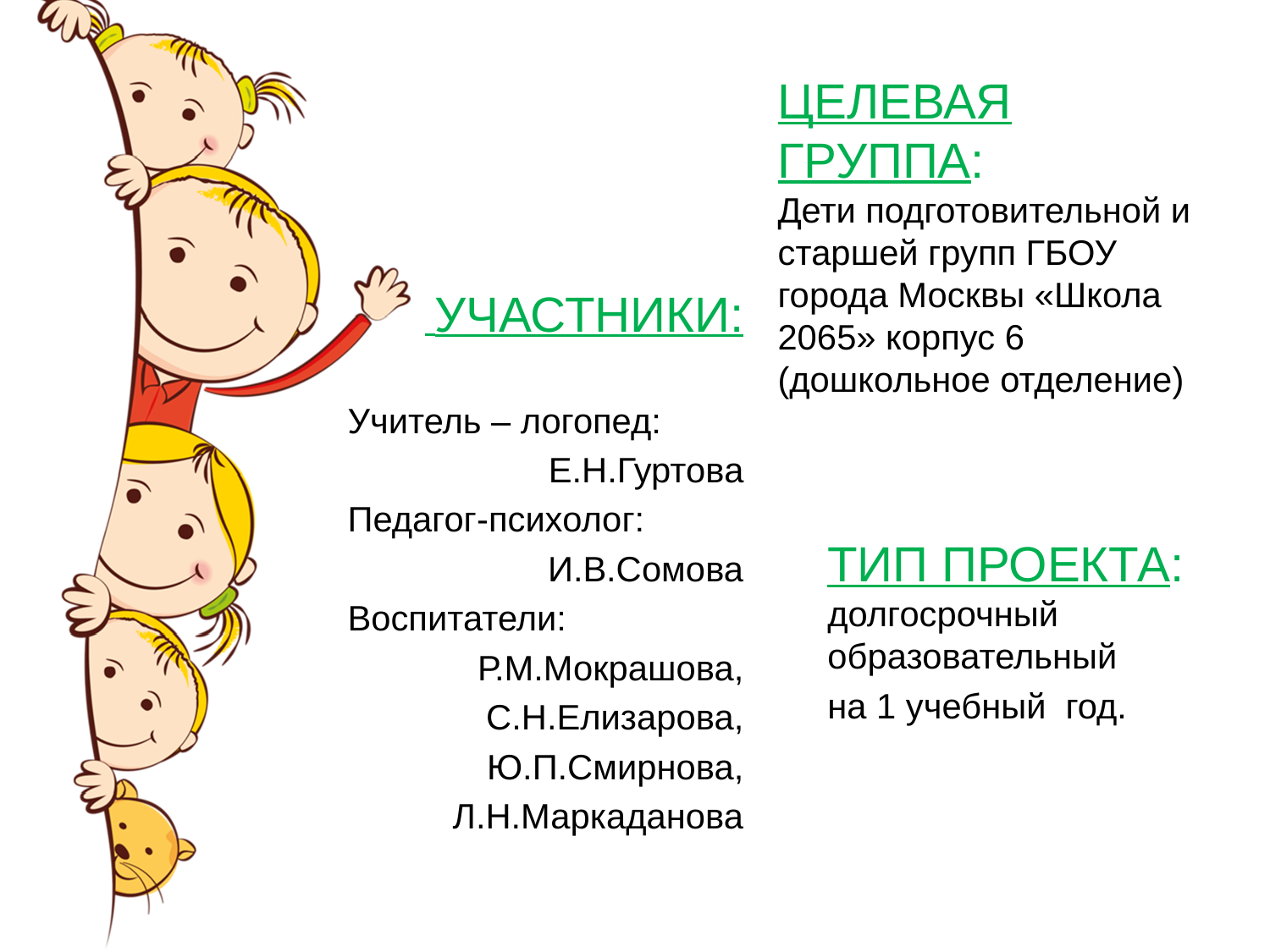

# ЦЕЛЕВАЯ ГРУППА: Дети подготовительной и старшей групп ГБОУ города Москвы «Школа 2065» корпус 6 (дошкольное отделение)
 УЧАСТНИКИ:

Учитель – логопед:
                  Е.Н.Гуртова
Педагог-психолог:
И.В.Сомова
Воспитатели:
           Р.М.Мокрашова,
С.Н.Елизарова,
Ю.П.Смирнова,
Л.Н.Маркаданова
ТИП ПРОЕКТА: долгосрочный образовательный
на 1 учебный  год.